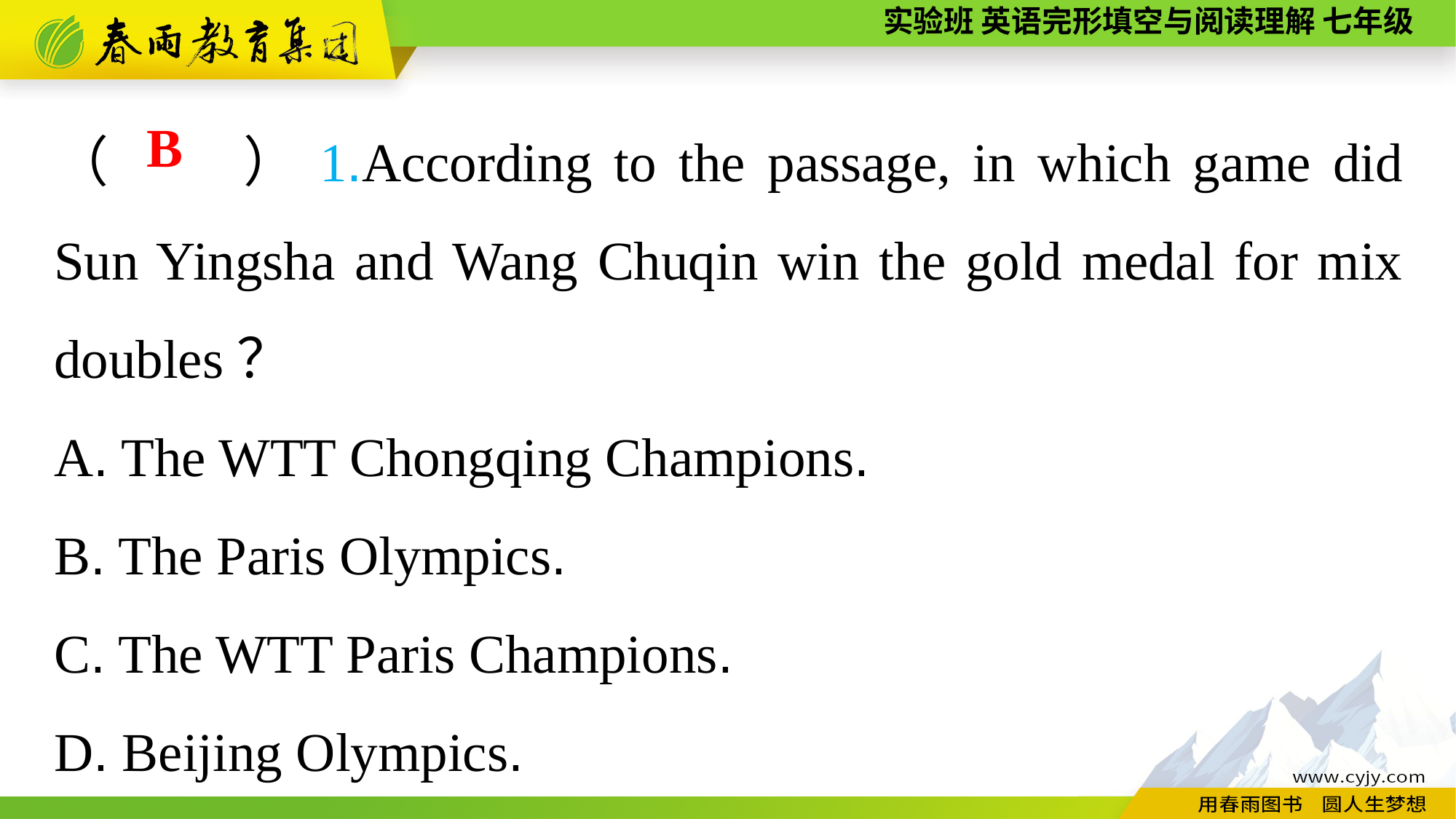

（　　）1.According to the passage, in which game did Sun Yingsha and Wang Chuqin win the gold medal for mix doubles？
A. The WTT Chongqing Champions.
B. The Paris Olympics.
C. The WTT Paris Champions.
D. Beijing Olympics.
B